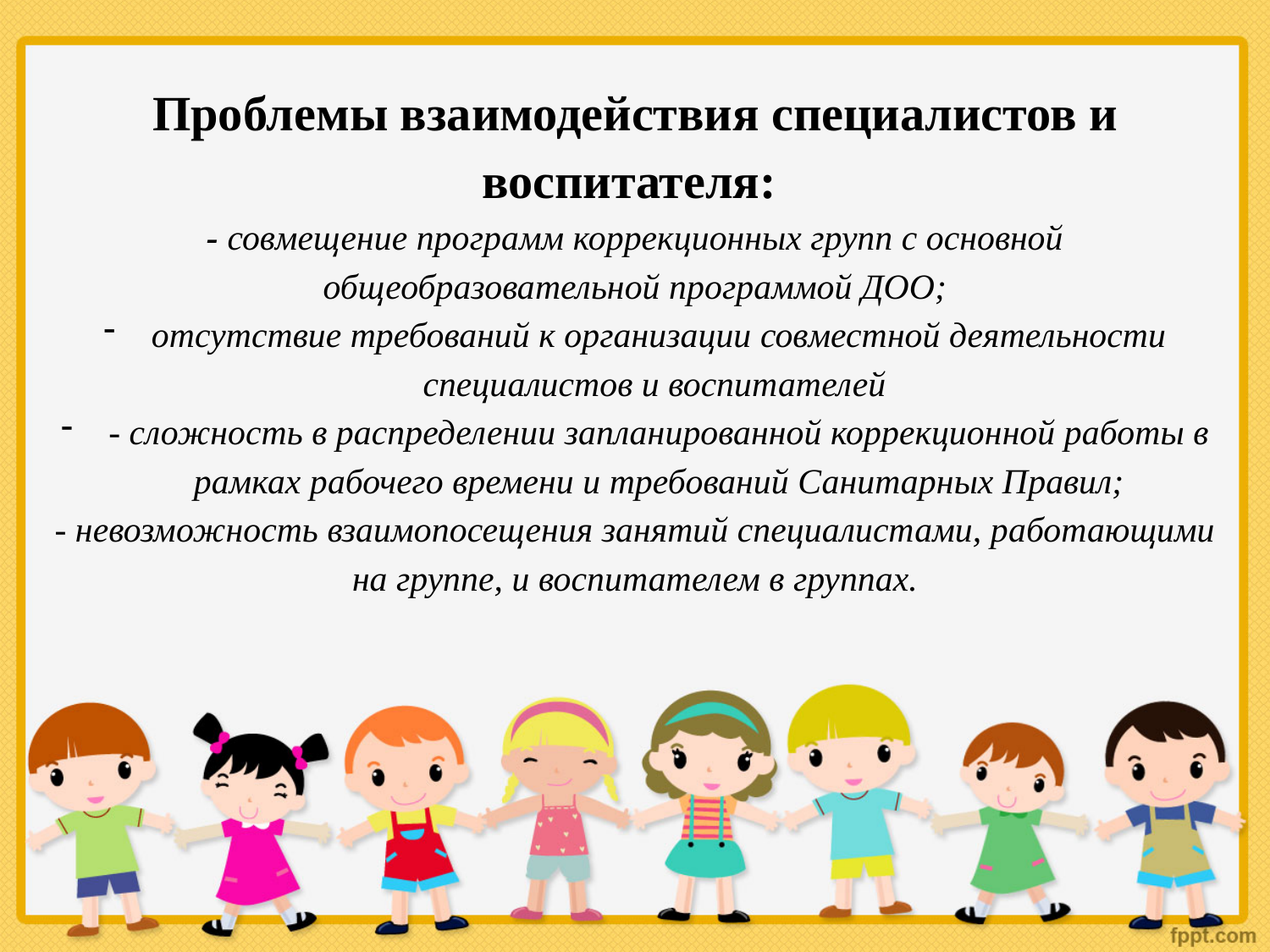

Проблемы взаимодействия специалистов и воспитателя:
- совмещение программ коррекционных групп с основной общеобразовательной программой ДОО;
отсутствие требований к организации совместной деятельности специалистов и воспитателей
- сложность в распределении запланированной коррекционной работы в рамках рабочего времени и требований Санитарных Правил;
- невозможность взаимопосещения занятий специалистами, работающими на группе, и воспитателем в группах.